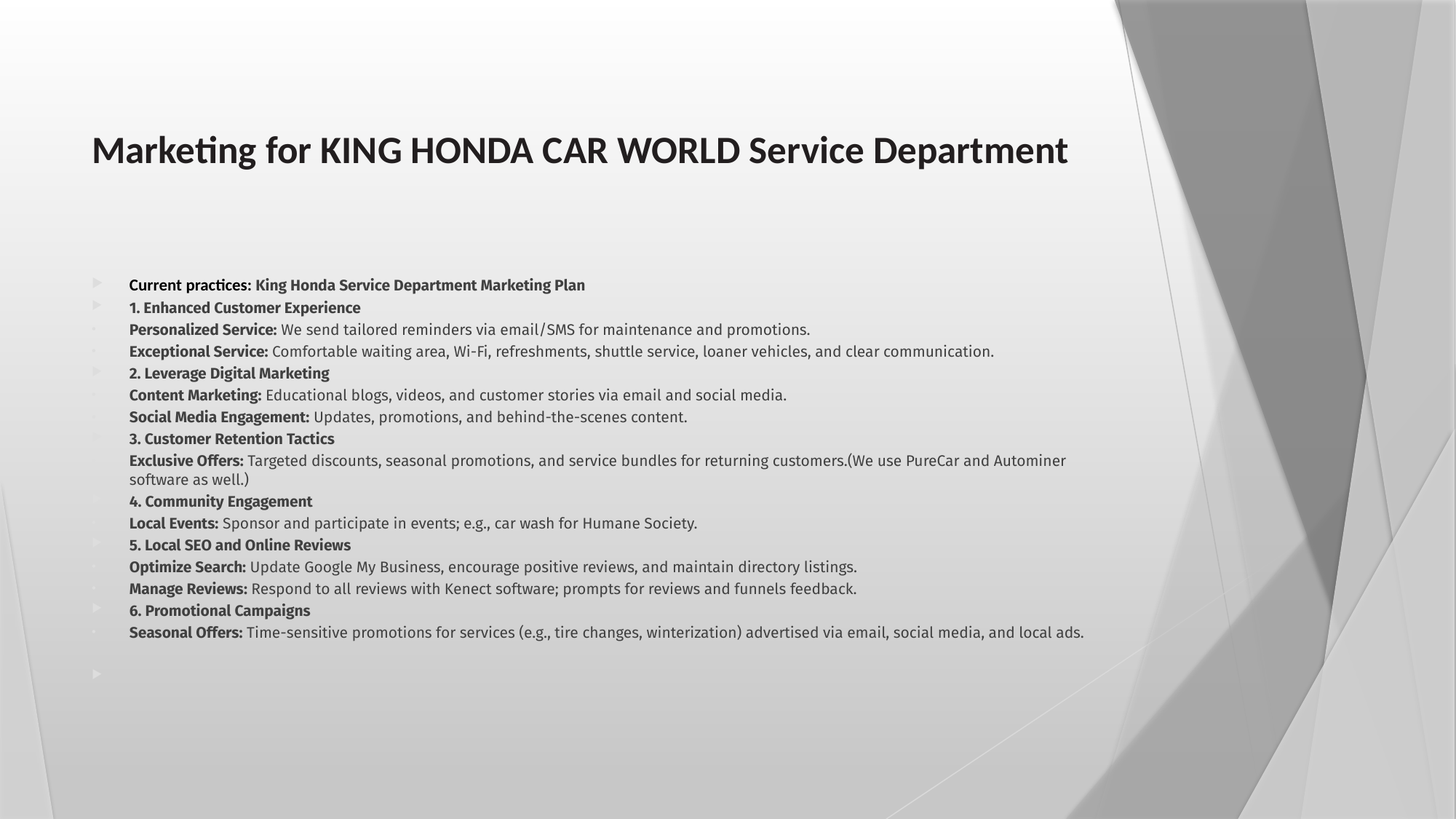

# Marketing for KING HONDA CAR WORLD Service Department

Current practices: King Honda Service Department Marketing Plan
1. Enhanced Customer Experience
Personalized Service: We send tailored reminders via email/SMS for maintenance and promotions.
Exceptional Service: Comfortable waiting area, Wi-Fi, refreshments, shuttle service, loaner vehicles, and clear communication.
2. Leverage Digital Marketing
Content Marketing: Educational blogs, videos, and customer stories via email and social media.
Social Media Engagement: Updates, promotions, and behind-the-scenes content.
3. Customer Retention Tactics
Exclusive Offers: Targeted discounts, seasonal promotions, and service bundles for returning customers.(We use PureCar and Autominer software as well.)
4. Community Engagement
Local Events: Sponsor and participate in events; e.g., car wash for Humane Society.
5. Local SEO and Online Reviews
Optimize Search: Update Google My Business, encourage positive reviews, and maintain directory listings.
Manage Reviews: Respond to all reviews with Kenect software; prompts for reviews and funnels feedback.
6. Promotional Campaigns
Seasonal Offers: Time-sensitive promotions for services (e.g., tire changes, winterization) advertised via email, social media, and local ads.